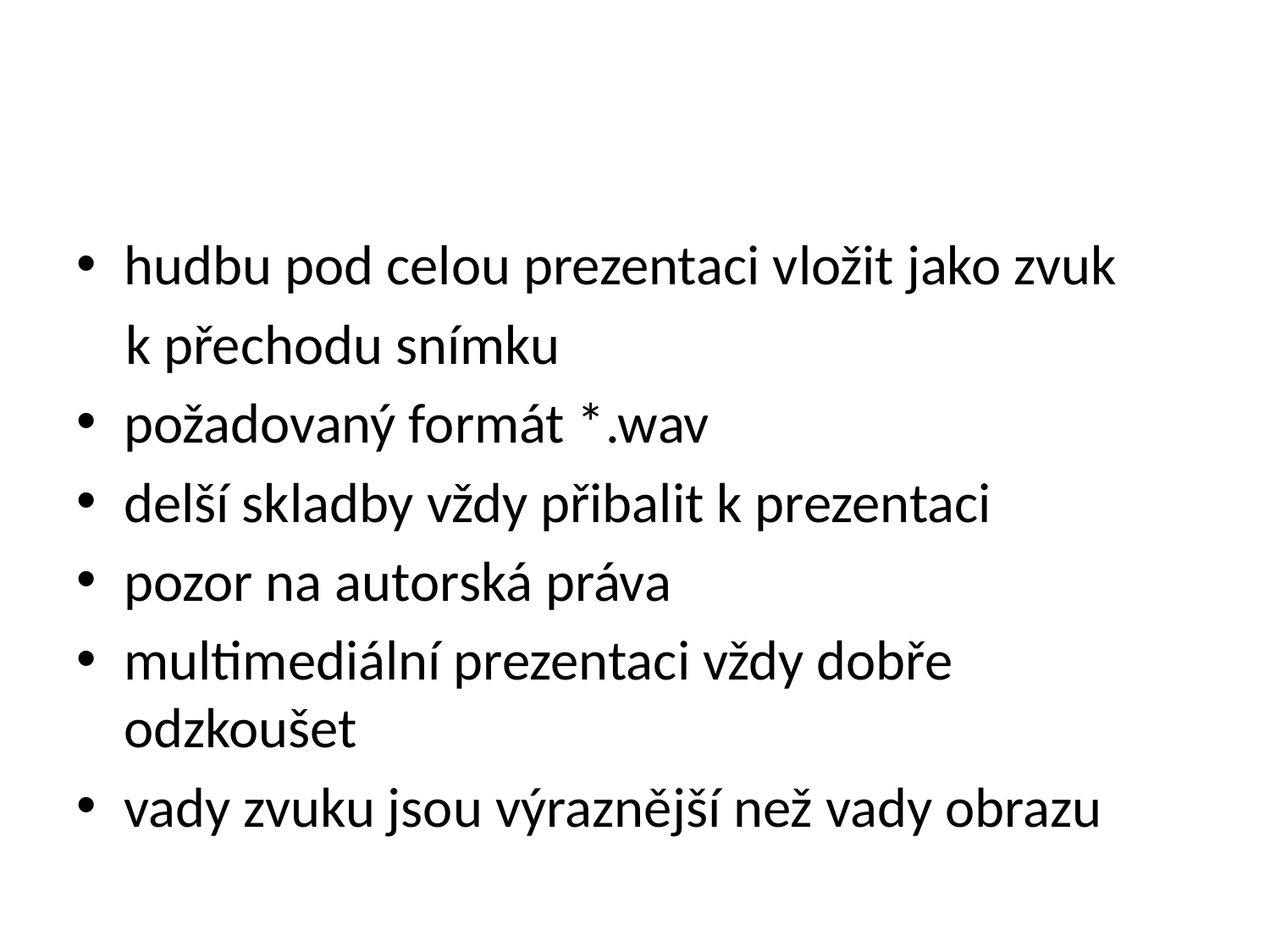

# Hudba
hudbu pod celou prezentaci vložit jako zvuk
k přechodu snímku
požadovaný formát *.wav
delší skladby vždy přibalit k prezentaci
pozor na autorská práva
multimediální prezentaci vždy dobře odzkoušet
vady zvuku jsou výraznější než vady obrazu